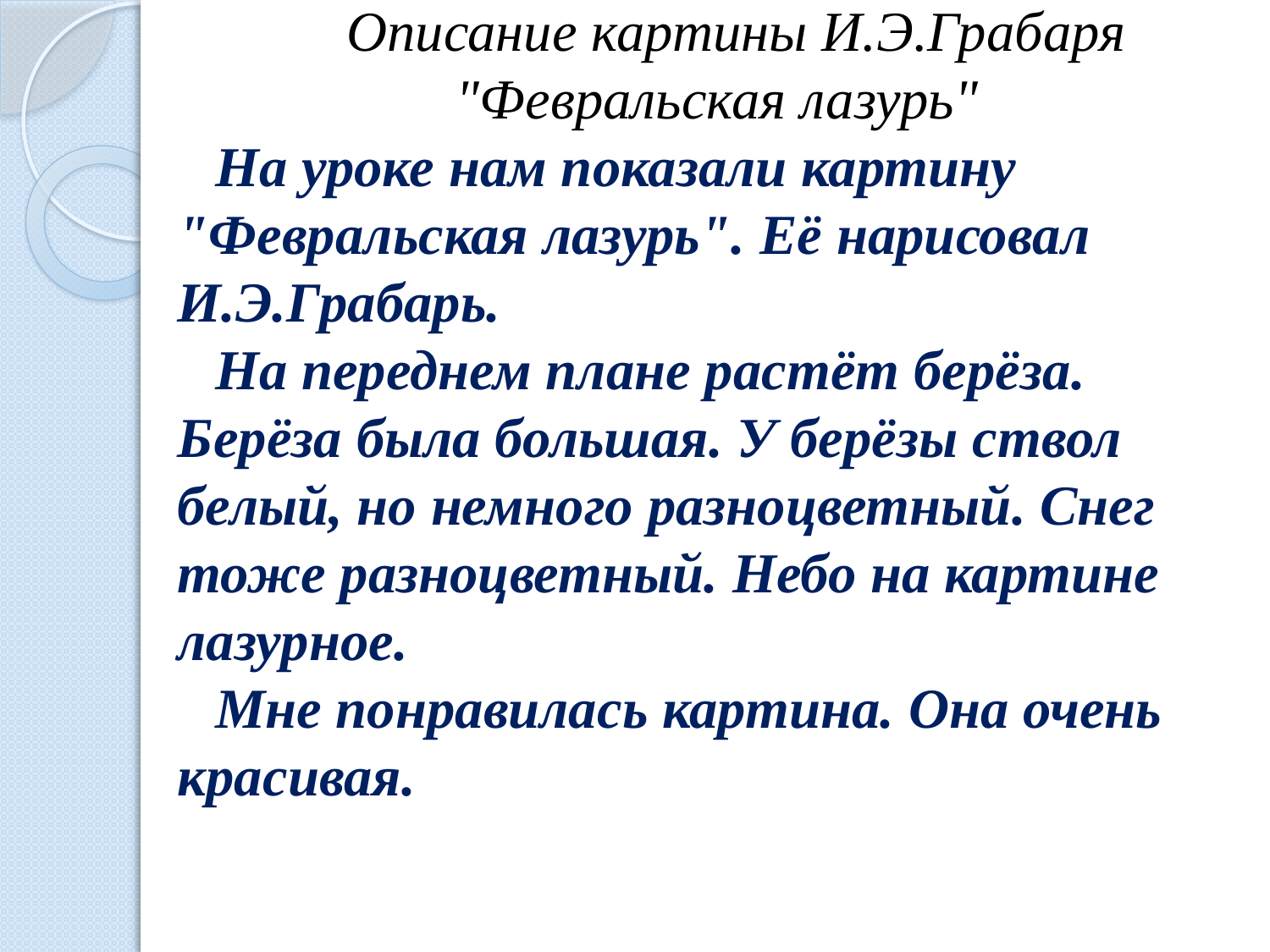

Описание картины И.Э.Грабаря "Февральская лазурь"
На уроке нам показали картину "Февральская лазурь". Её нарисовал И.Э.Грабарь.
На переднем плане растёт берёза. Берёза была большая. У берёзы ствол белый, но немного разноцветный. Снег тоже разноцветный. Небо на картине лазурное.
Мне понравилась картина. Она очень красивая.